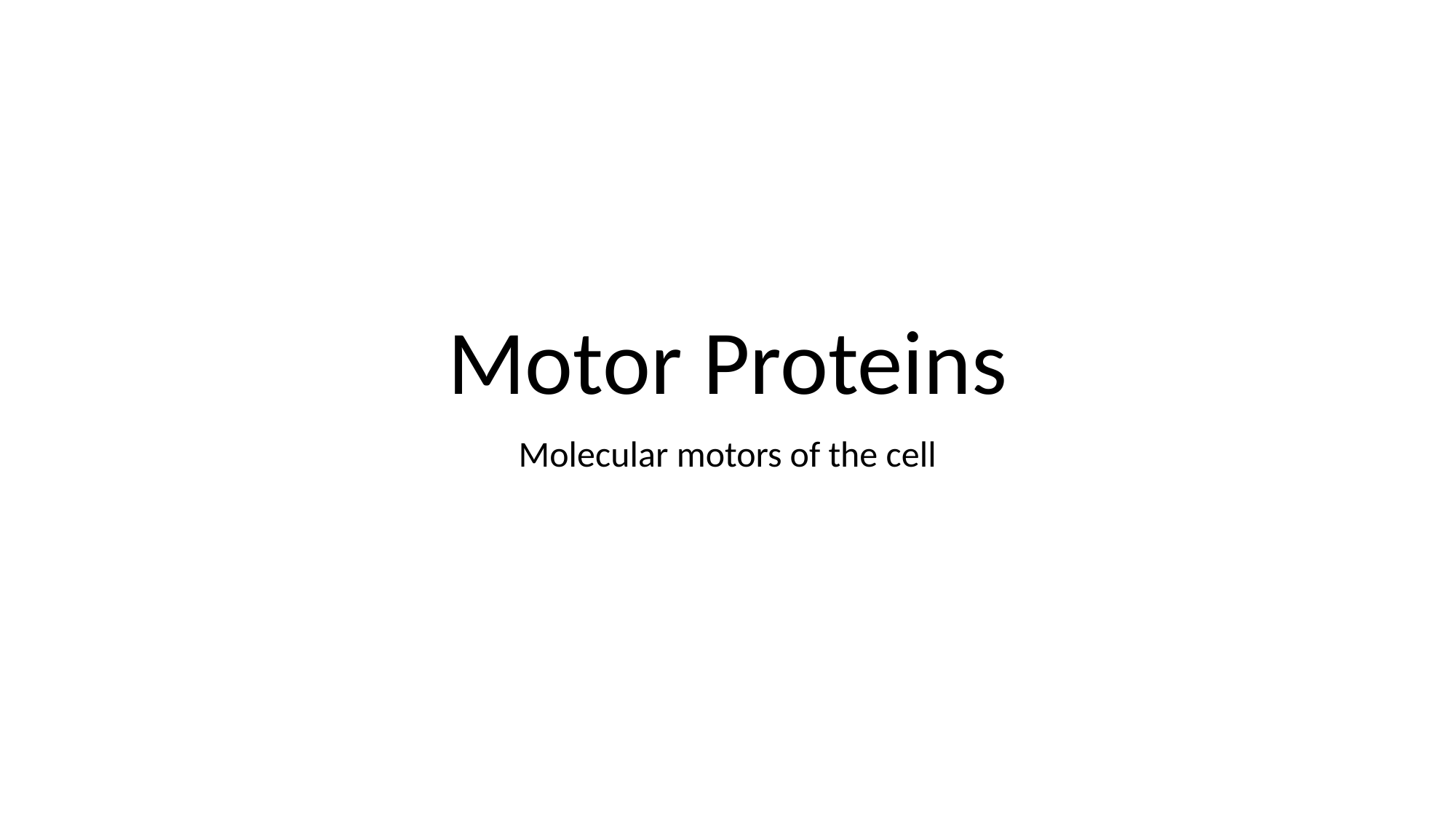

# Motor Proteins
Molecular motors of the cell